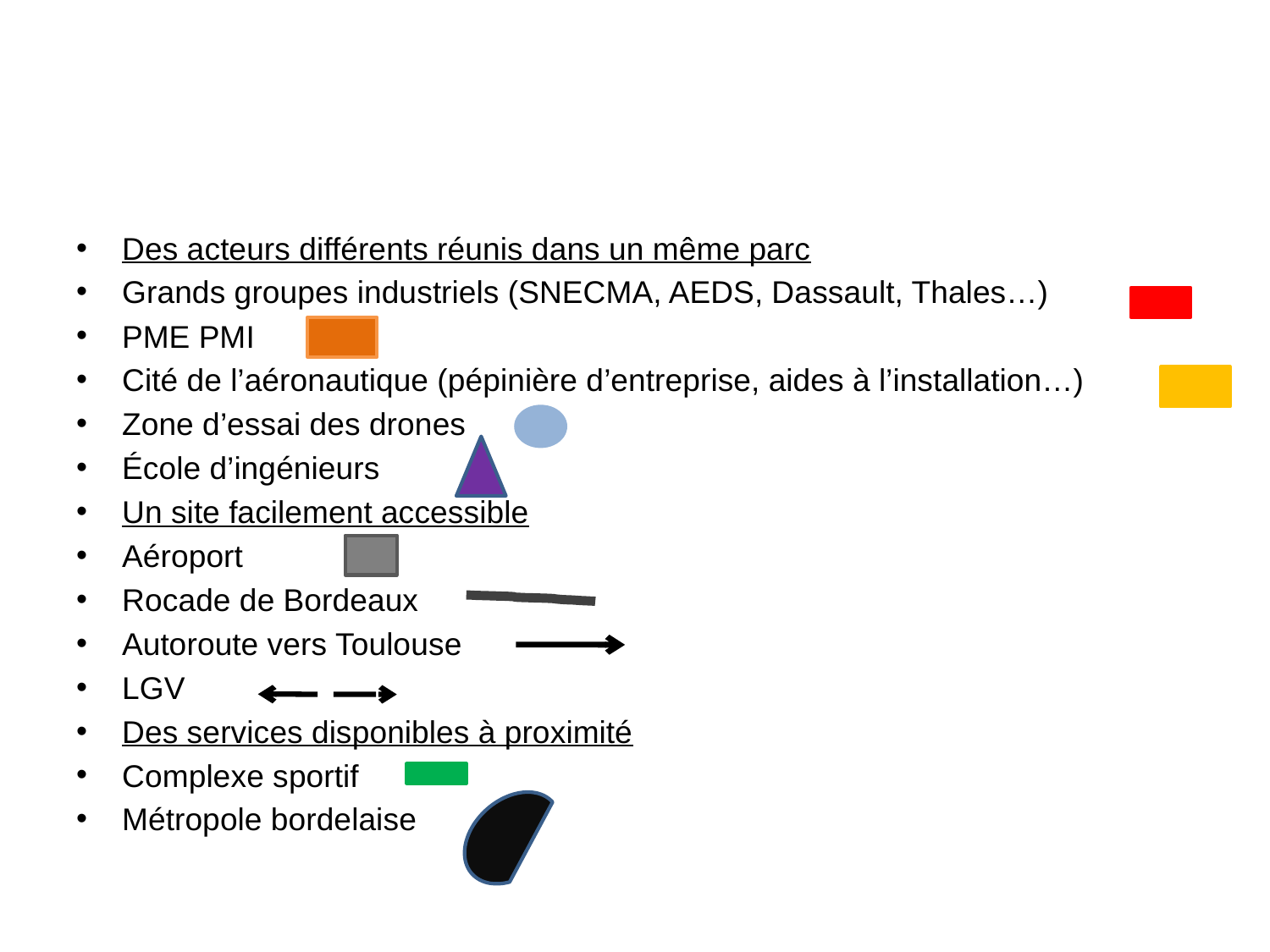

#
Des acteurs différents réunis dans un même parc
Grands groupes industriels (SNECMA, AEDS, Dassault, Thales…)
PME PMI
Cité de l’aéronautique (pépinière d’entreprise, aides à l’installation…)
Zone d’essai des drones
École d’ingénieurs
Un site facilement accessible
Aéroport
Rocade de Bordeaux
Autoroute vers Toulouse
LGV
Des services disponibles à proximité
Complexe sportif
Métropole bordelaise